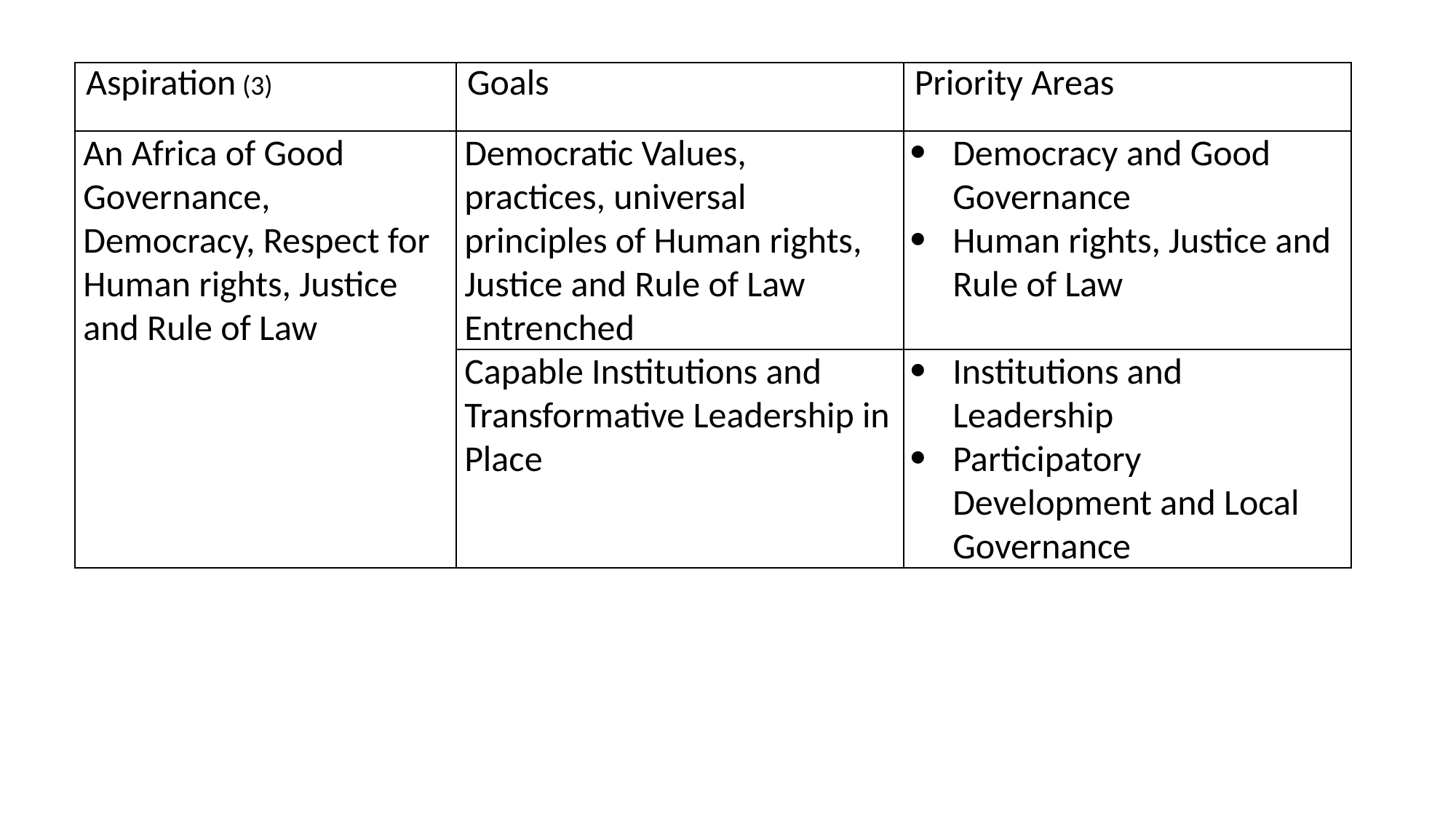

| Aspiration (3) | Goals | Priority Areas |
| --- | --- | --- |
| An Africa of Good Governance, Democracy, Respect for Human rights, Justice and Rule of Law | Democratic Values, practices, universal principles of Human rights, Justice and Rule of Law Entrenched | Democracy and Good Governance Human rights, Justice and Rule of Law |
|  | Capable Institutions and Transformative Leadership in Place | Institutions and Leadership Participatory Development and Local Governance |